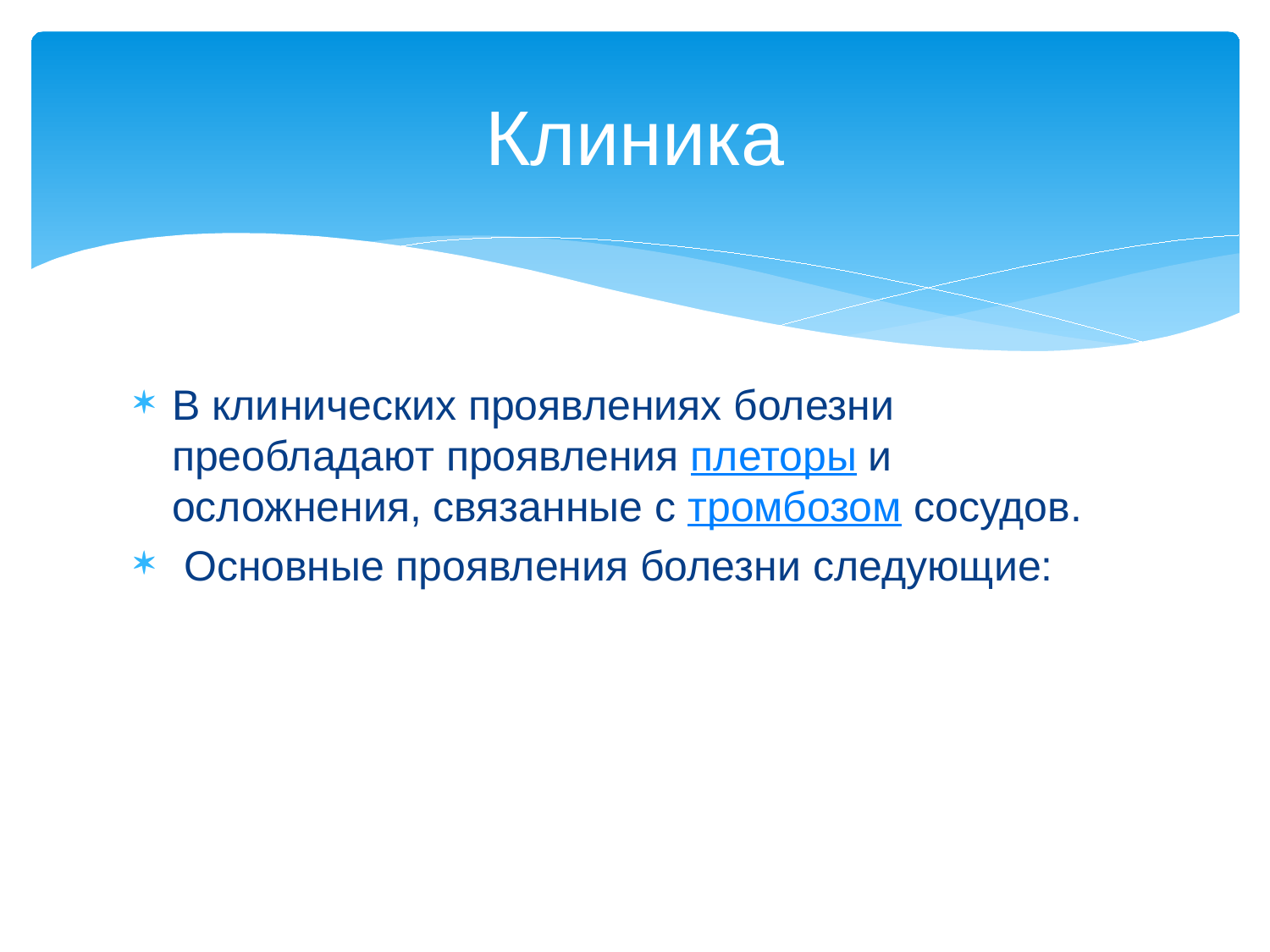

# Клиника
В клинических проявлениях болезни преобладают проявления плеторы и осложнения, связанные с тромбозом сосудов.
 Основные проявления болезни следующие: